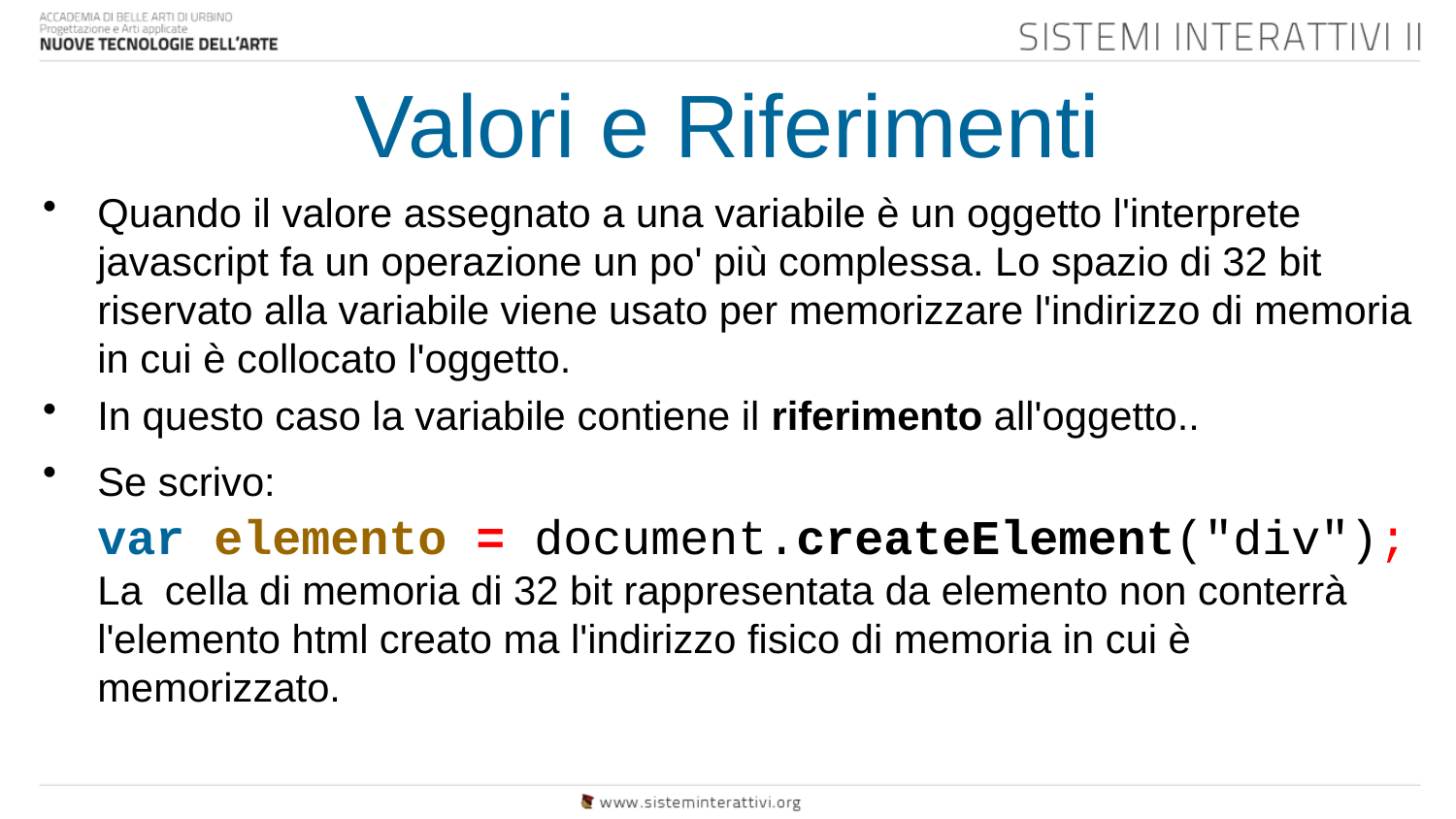

Valori e Riferimenti
Quando il valore assegnato a una variabile è un oggetto l'interprete javascript fa un operazione un po' più complessa. Lo spazio di 32 bit riservato alla variabile viene usato per memorizzare l'indirizzo di memoria in cui è collocato l'oggetto.
In questo caso la variabile contiene il riferimento all'oggetto..
Se scrivo:
var elemento = document.createElement("div");
La  cella di memoria di 32 bit rappresentata da elemento non conterrà l'elemento html creato ma l'indirizzo fisico di memoria in cui è memorizzato.